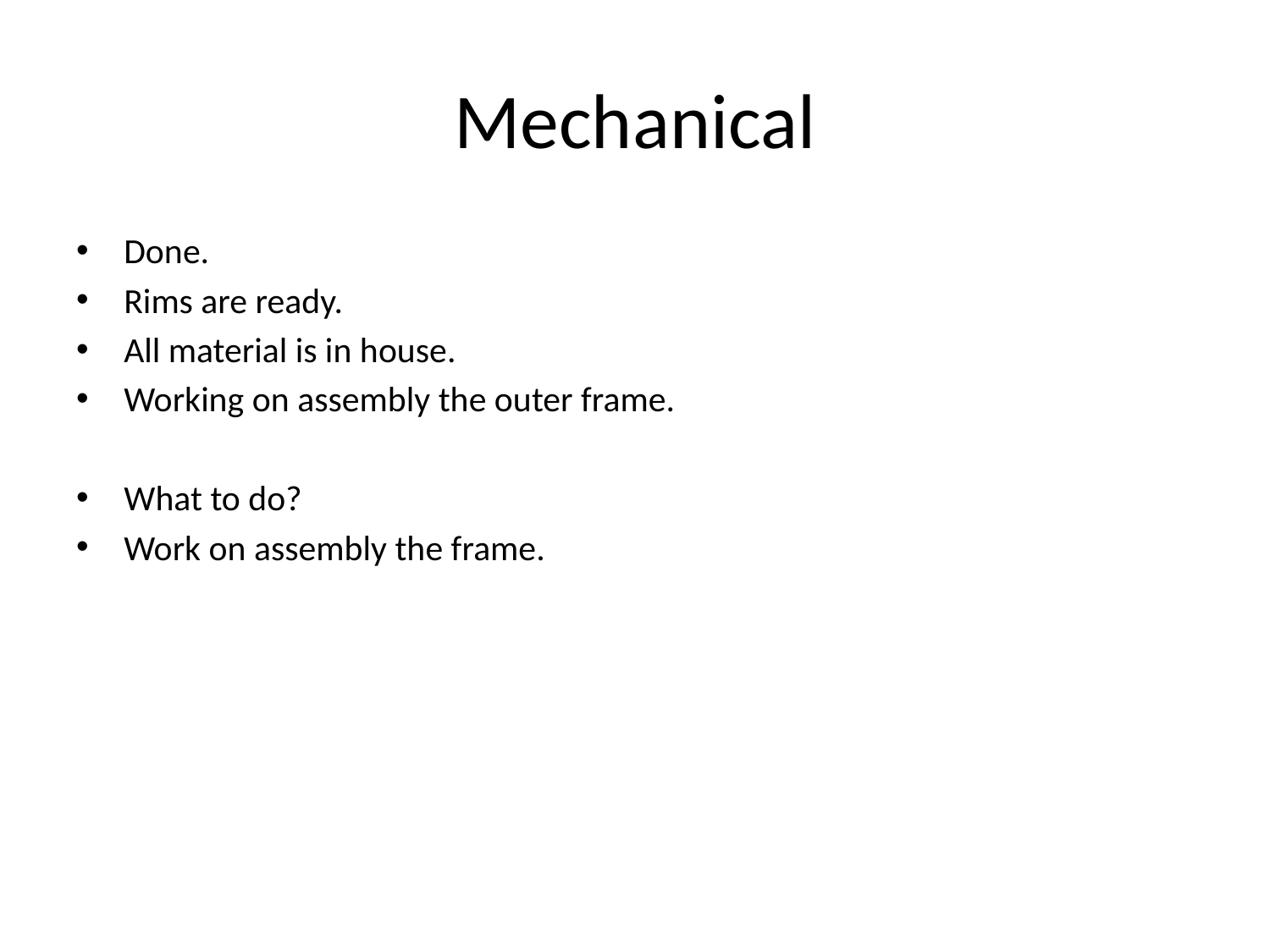

# Mechanical
Done.
Rims are ready.
All material is in house.
Working on assembly the outer frame.

What to do?
Work on assembly the frame.